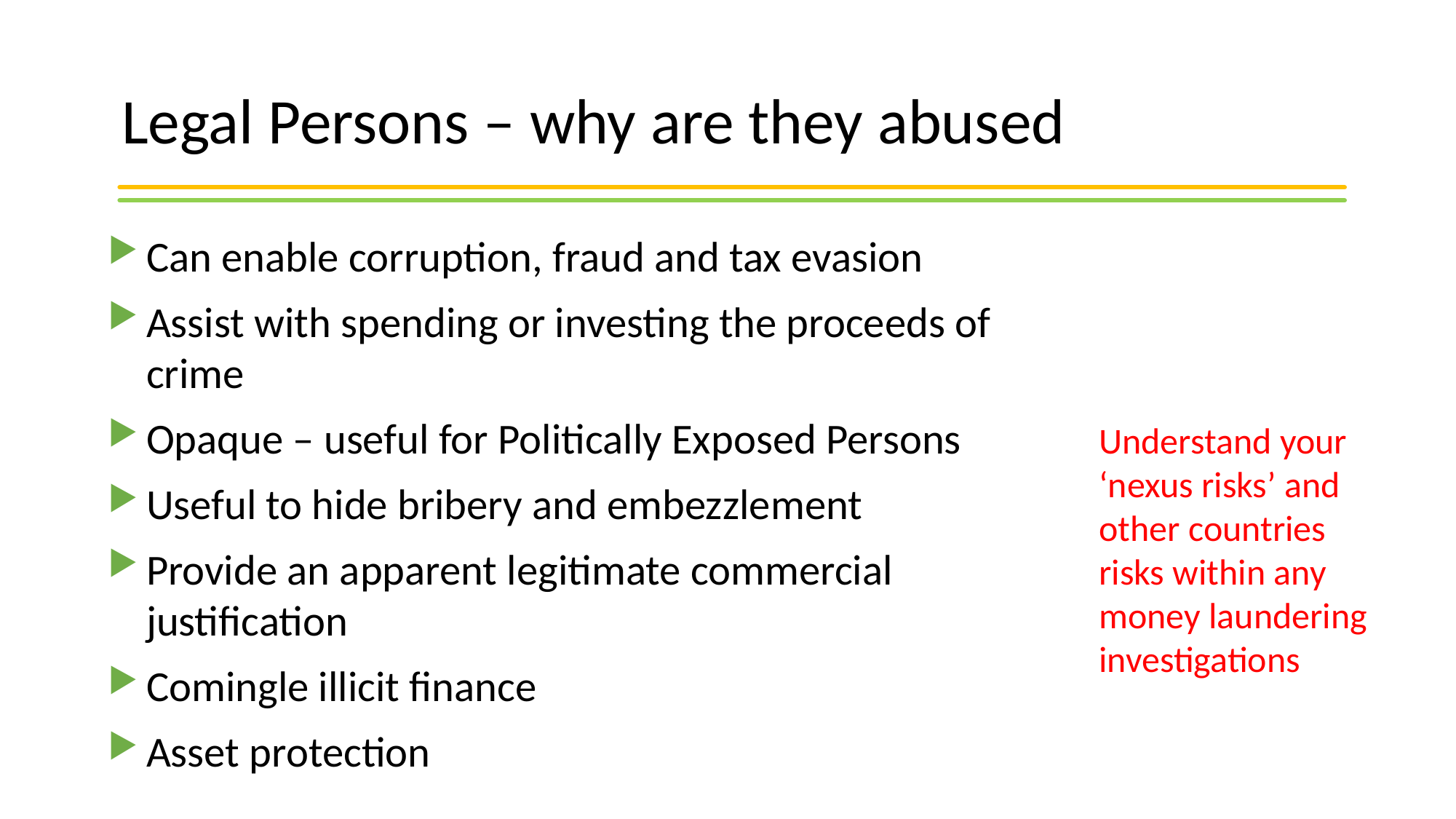

# Legal Persons – why are they abused
Can enable corruption, fraud and tax evasion
Assist with spending or investing the proceeds of crime
Opaque – useful for Politically Exposed Persons
Useful to hide bribery and embezzlement
Provide an apparent legitimate commercial justification
Comingle illicit finance
Asset protection

Understand your ‘nexus risks’ and other countries risks within any money laundering investigations